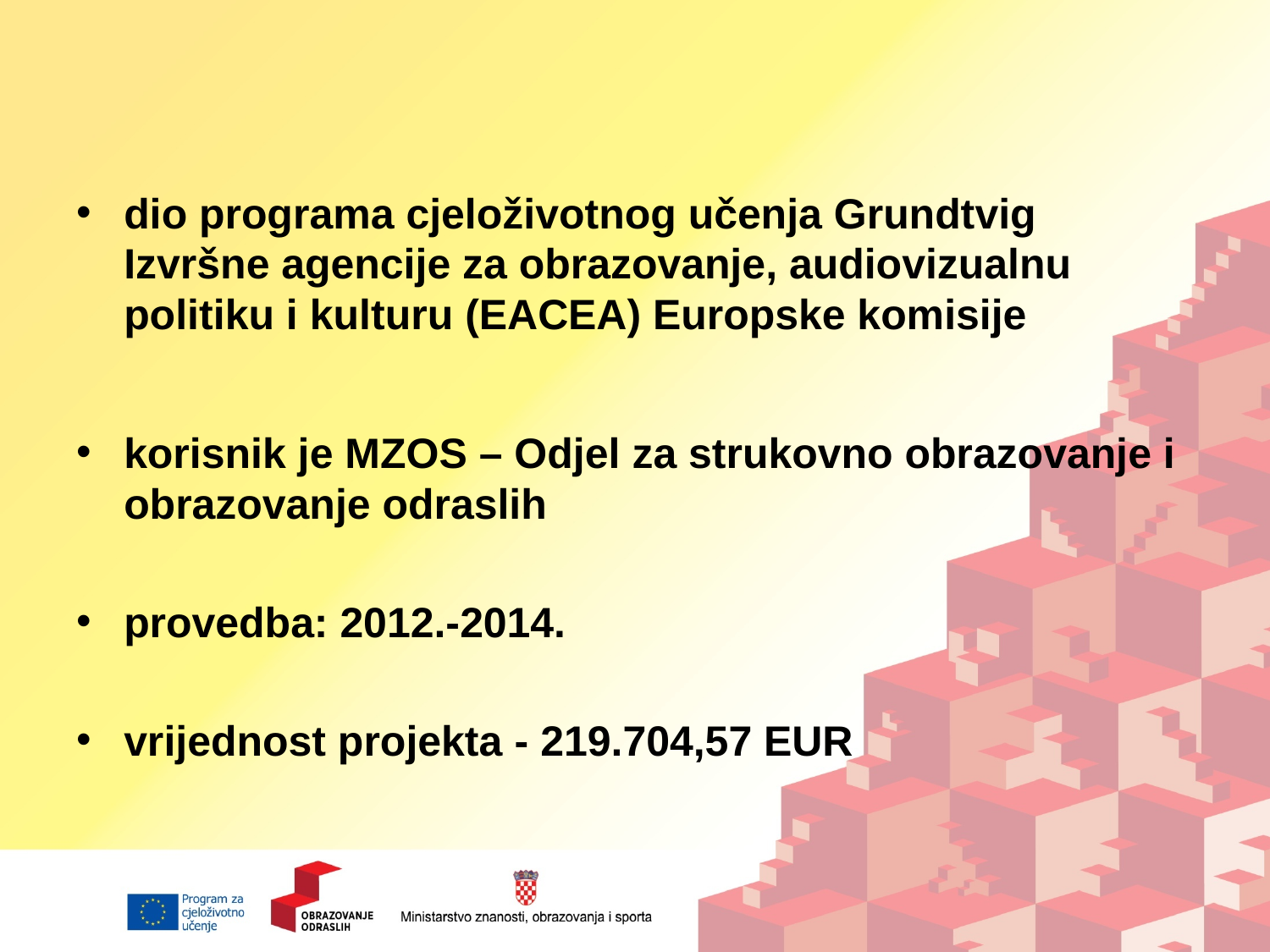

#
dio programa cjeloživotnog učenja Grundtvig Izvršne agencije za obrazovanje, audiovizualnu politiku i kulturu (EACEA) Europske komisije

korisnik je MZOS – Odjel za strukovno obrazovanje i obrazovanje odraslih

provedba: 2012.-2014.

vrijednost projekta - 219.704,57 EUR